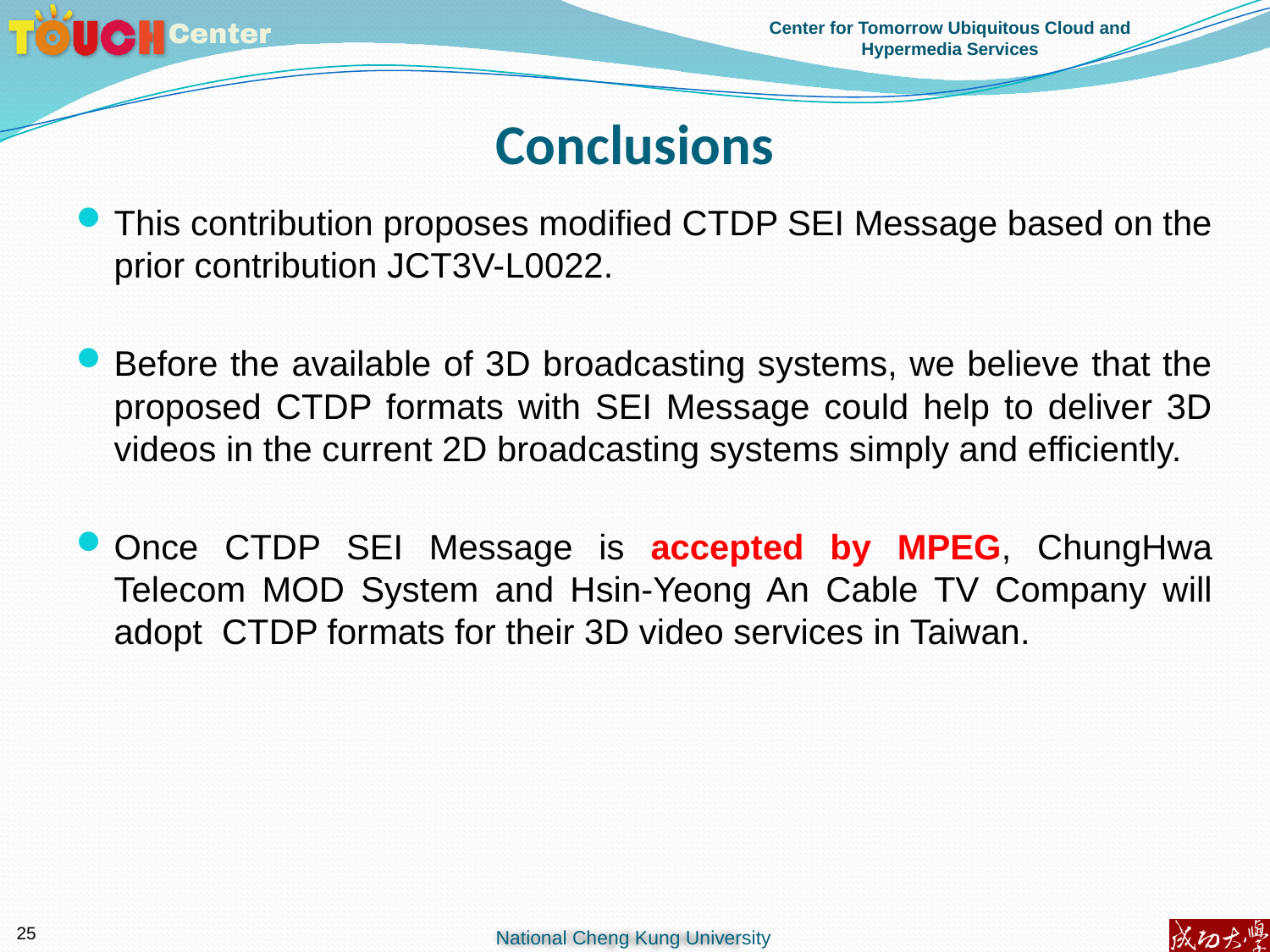

Conclusions
This contribution proposes modified CTDP SEI Message based on the prior contribution JCT3V-L0022.

Before the available of 3D broadcasting systems, we believe that the proposed CTDP formats with SEI Message could help to deliver 3D videos in the current 2D broadcasting systems simply and efficiently.

Once CTDP SEI Message is accepted by MPEG, ChungHwa Telecom MOD System and Hsin-Yeong An Cable TV Company will adopt  CTDP formats for their 3D video services in Taiwan.